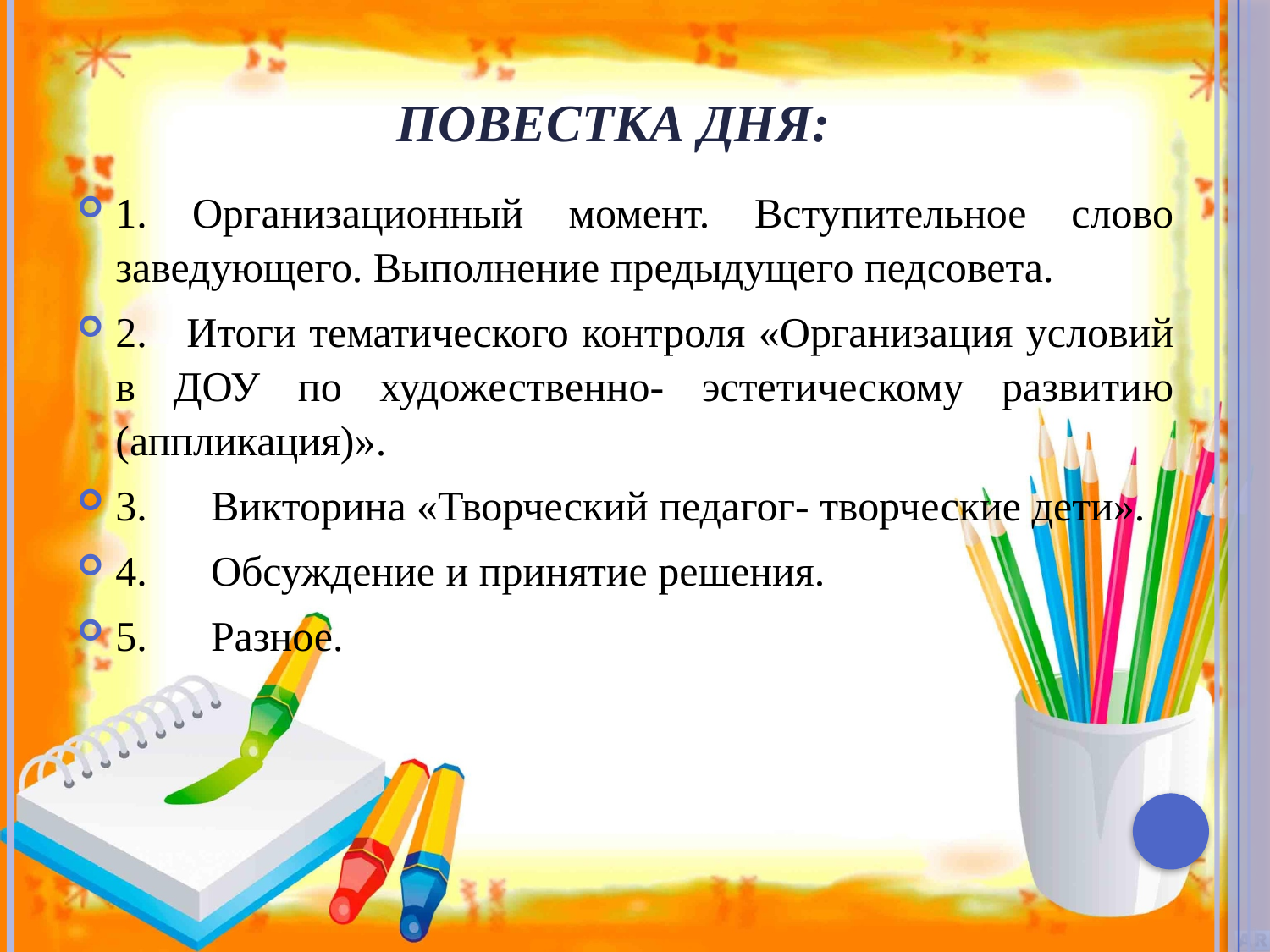

# Повестка дня:
1. Организационный момент. Вступительное слово заведующего. Выполнение предыдущего педсовета.
2.   Итоги тематического контроля «Организация условий в ДОУ по художественно- эстетическому развитию (аппликация)».
3.      Викторина «Творческий педагог- творческие дети».
4.      Обсуждение и принятие решения.
5.      Разное.